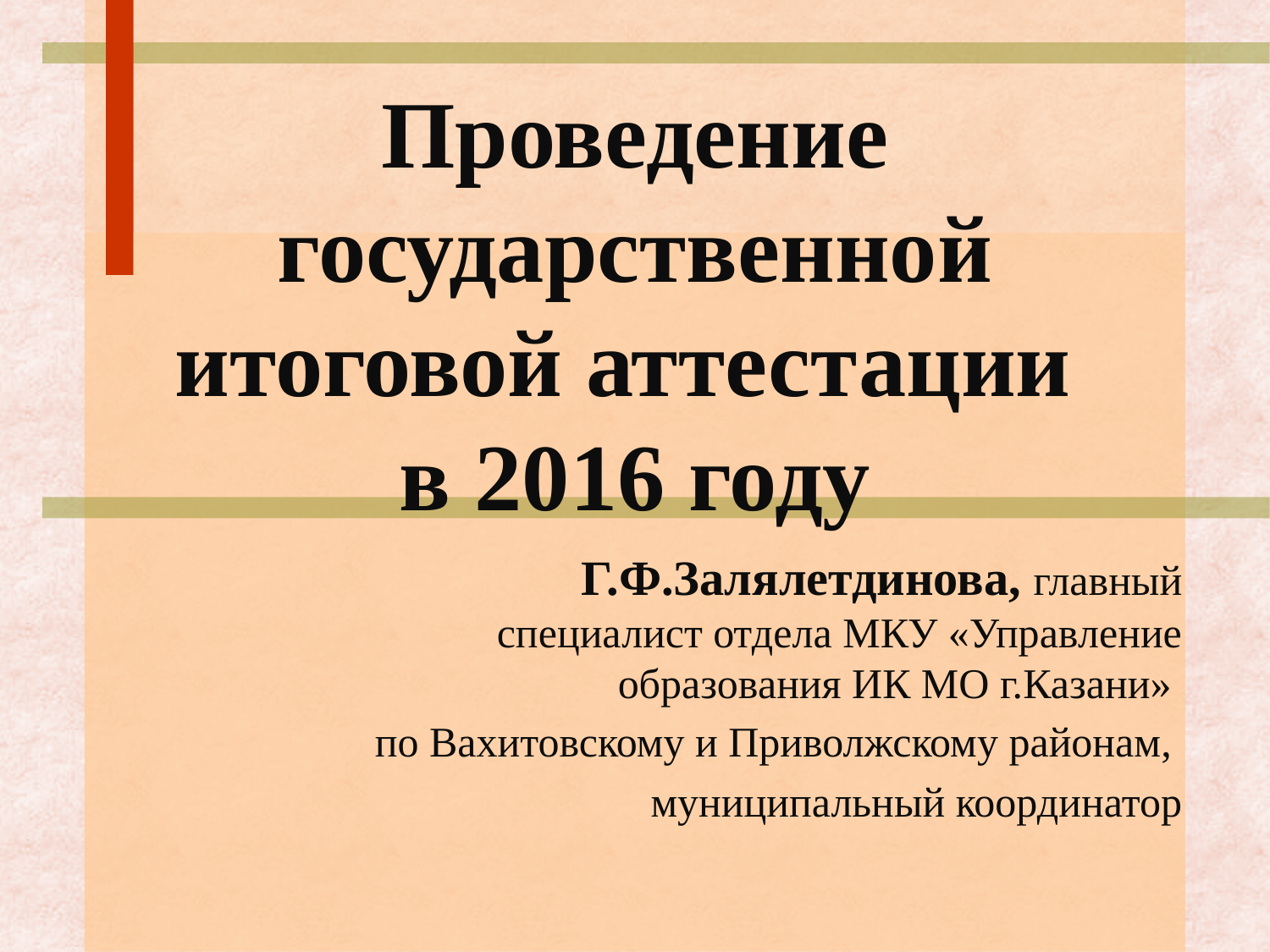

# Проведение государственной итоговой аттестации в 2016 году
Г.Ф.Залялетдинова, главный специалист отдела МКУ «Управление образования ИК МО г.Казани»
по Вахитовскому и Приволжскому районам,
муниципальный координатор